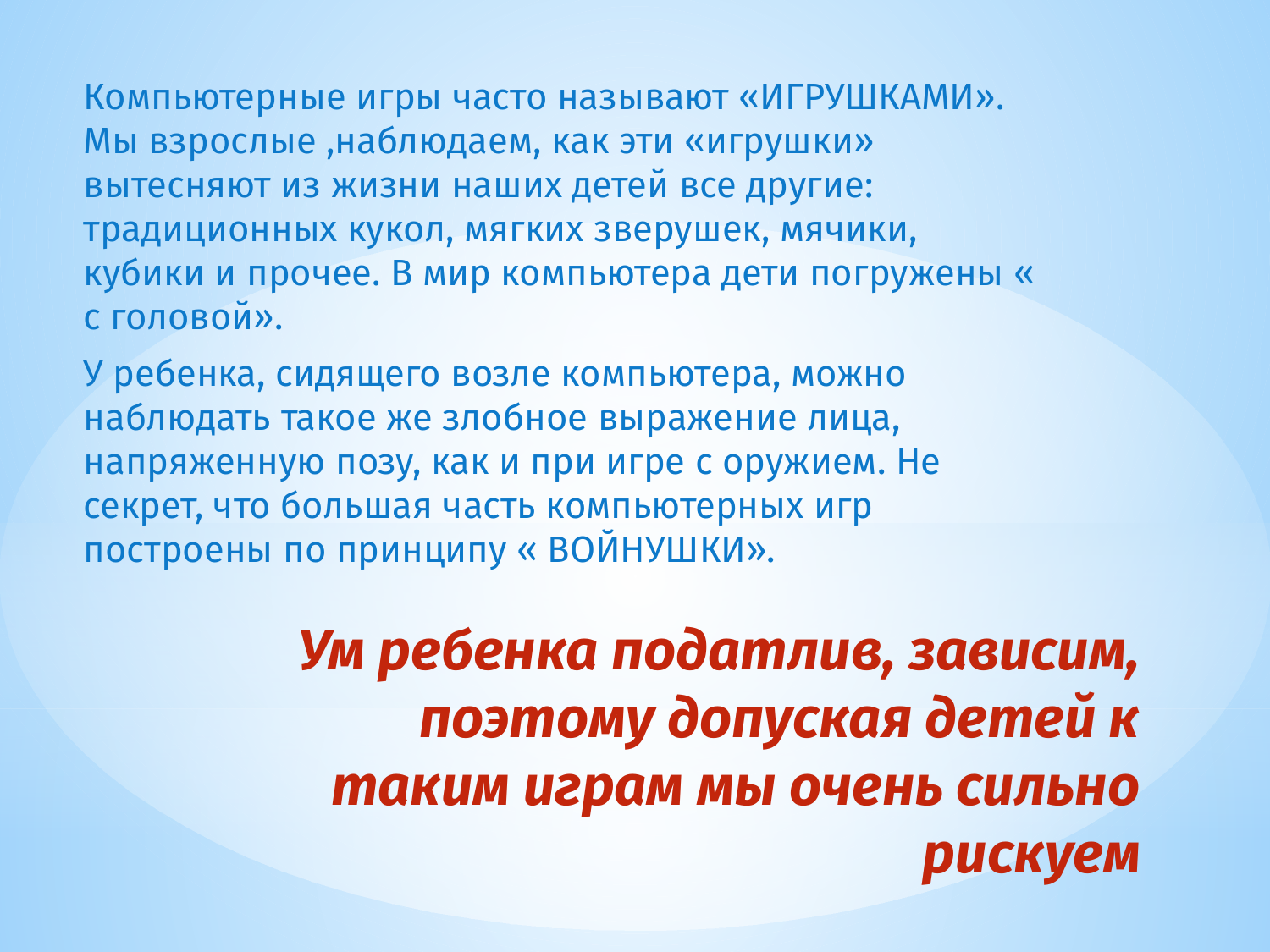

Компьютерные игры часто называют «ИГРУШКАМИ». Мы взрослые ,наблюдаем, как эти «игрушки» вытесняют из жизни наших детей все другие: традиционных кукол, мягких зверушек, мячики, кубики и прочее. В мир компьютера дети погружены « с головой».
У ребенка, сидящего возле компьютера, можно наблюдать такое же злобное выражение лица, напряженную позу, как и при игре с оружием. Не секрет, что большая часть компьютерных игр построены по принципу « ВОЙНУШКИ».
# Ум ребенка податлив, зависим, поэтому допуская детей к таким играм мы очень сильно рискуем